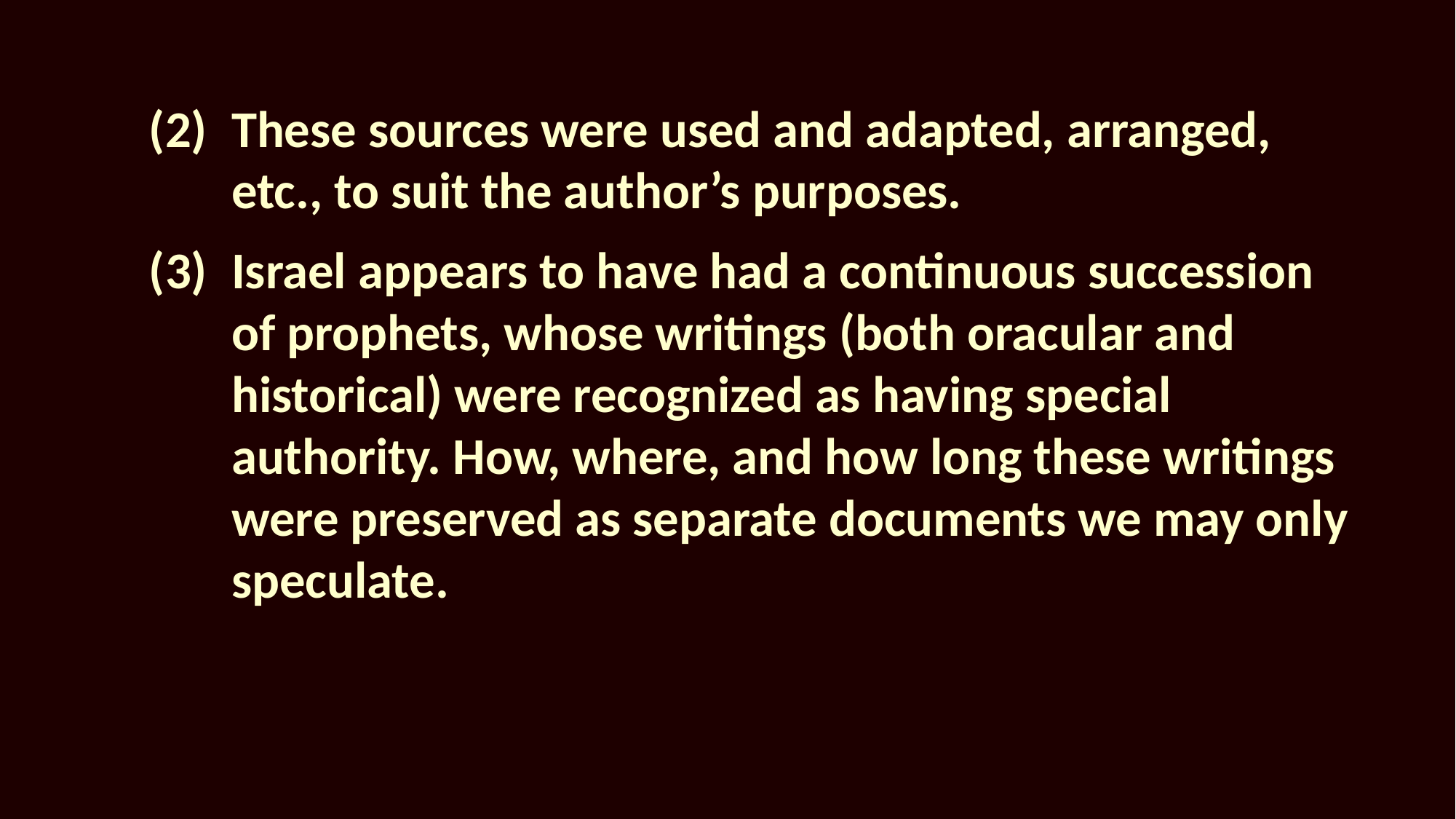

These sources were used and adapted, arranged, etc., to suit the author’s purposes.
(3)	Israel appears to have had a continuous succession of prophets, whose writings (both oracular and historical) were recognized as having special authority. How, where, and how long these writings were preserved as separate documents we may only speculate.